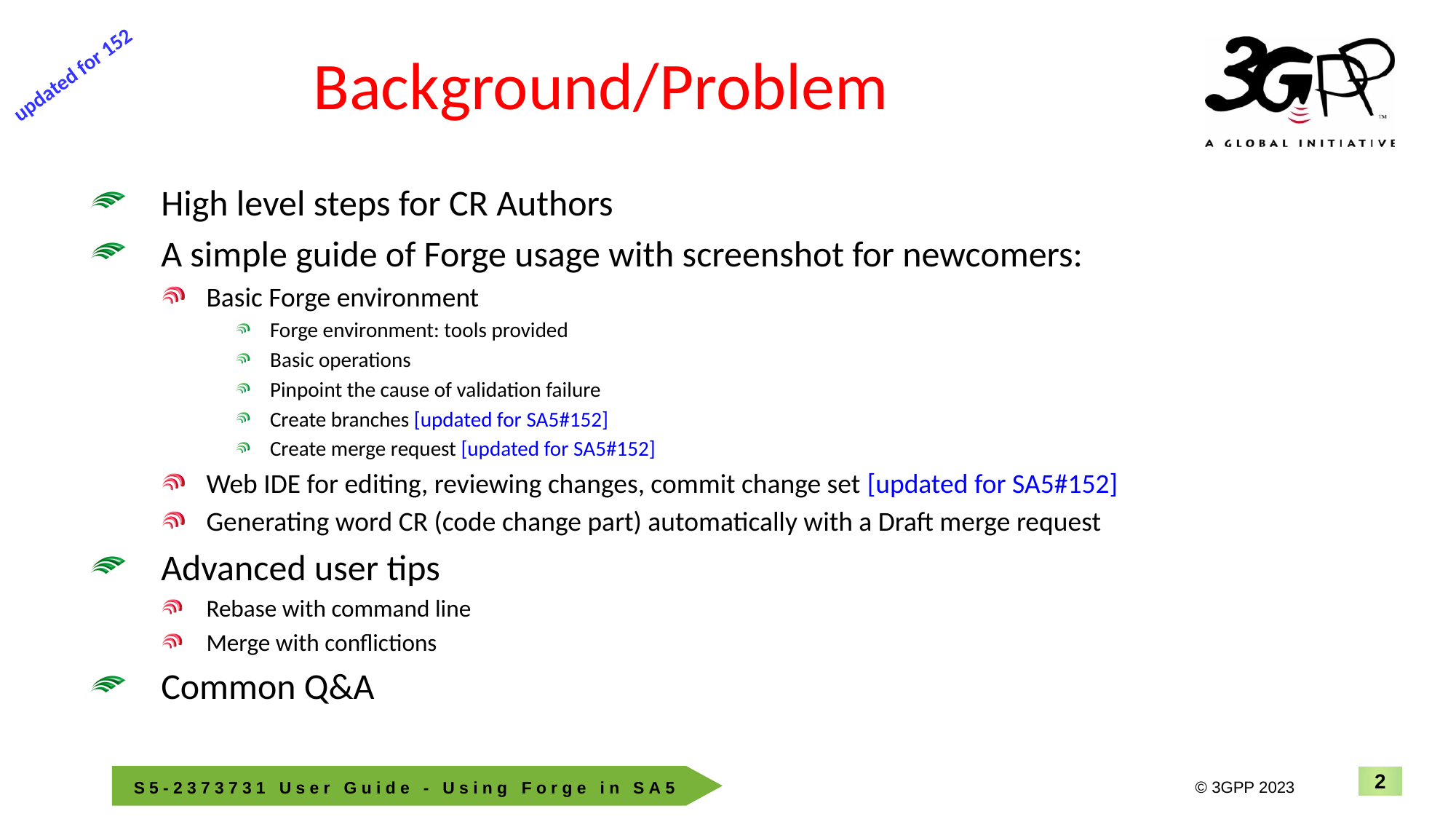

# Background/Problem
updated for 152
High level steps for CR Authors
A simple guide of Forge usage with screenshot for newcomers:
Basic Forge environment
Forge environment: tools provided
Basic operations
Pinpoint the cause of validation failure
Create branches [updated for SA5#152]
Create merge request [updated for SA5#152]
Web IDE for editing, reviewing changes, commit change set [updated for SA5#152]
Generating word CR (code change part) automatically with a Draft merge request
Advanced user tips
Rebase with command line
Merge with conflictions
Common Q&A